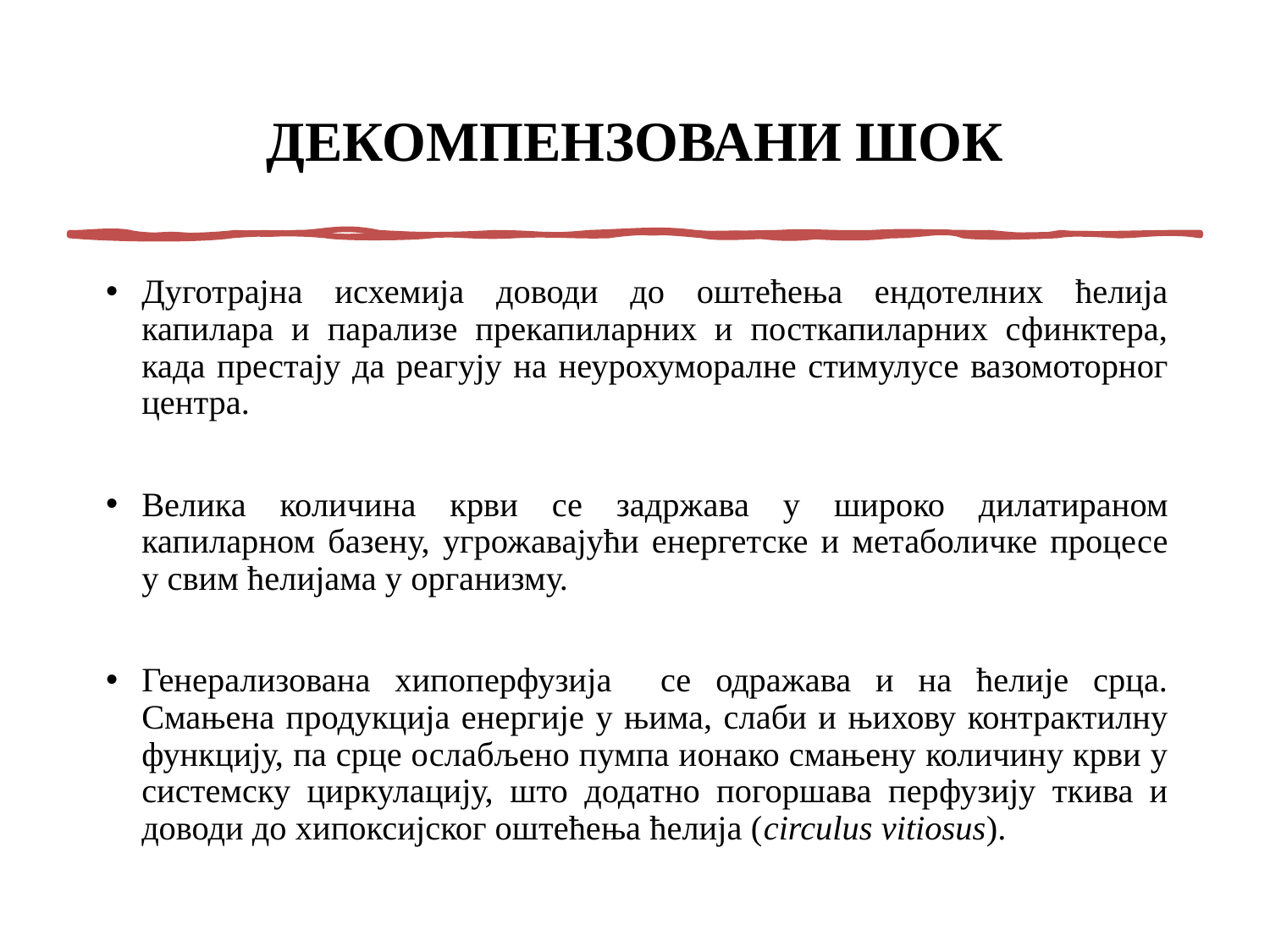

ДЕКОМПЕНЗОВАНИ ШОК

Дуготрајна исхемија доводи до оштећења ендотелних ћелија капилара и парализе прекапиларних и посткапиларних сфинктера, када престају да реагују на неурохуморалне стимулусе вазомоторног центра.

Велика количина крви се задржава у широко дилатираном капиларном базену, угрожавајући енергетске и метаболичке процесе у свим ћелијама у организму.

Генерализована хипоперфузија  се одражава и на ћелије срца. Смањена продукција енергије у њима, слаби и њихову контрактилну функцију, па срце ослабљено пумпа ионако смањену количину крви у системску циркулацију, што додатно погоршава перфузију ткива и доводи до хипоксијског оштећења ћелија (circulus vitiosus).